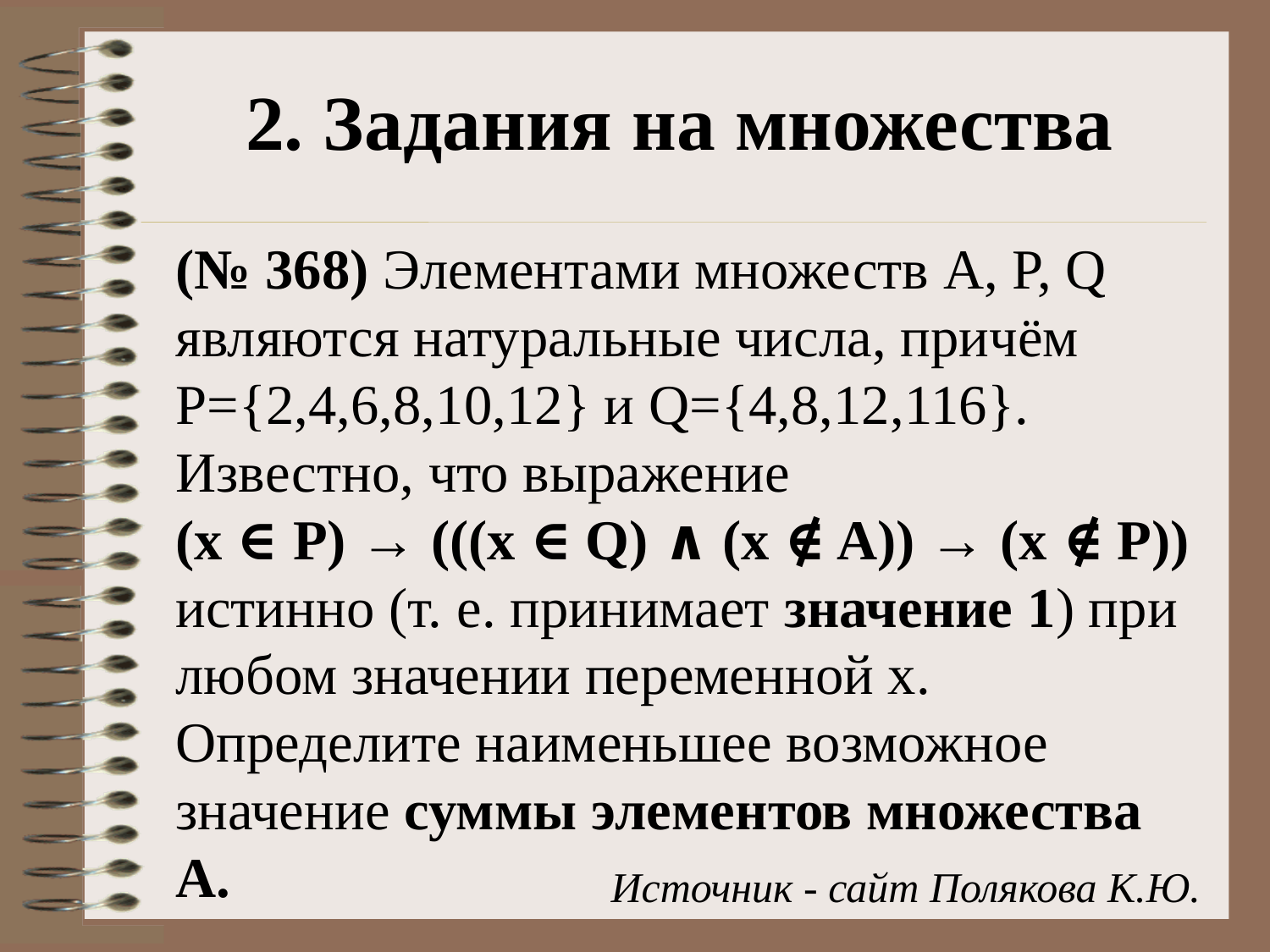

2. Задания на множества
(№ 368) Элементами множеств А, P, Q являются натуральные числа, причём P={2,4,6,8,10,12} и Q={4,8,12,116}. Известно, что выражение
(x ∈ P) → (((x ∈ Q) ∧ (x ∉ A)) → (x ∉ P))
истинно (т. е. принимает значение 1) при любом значении переменной х. Определите наименьшее возможное значение суммы элементов множества A.
Источник - сайт Полякова К.Ю.